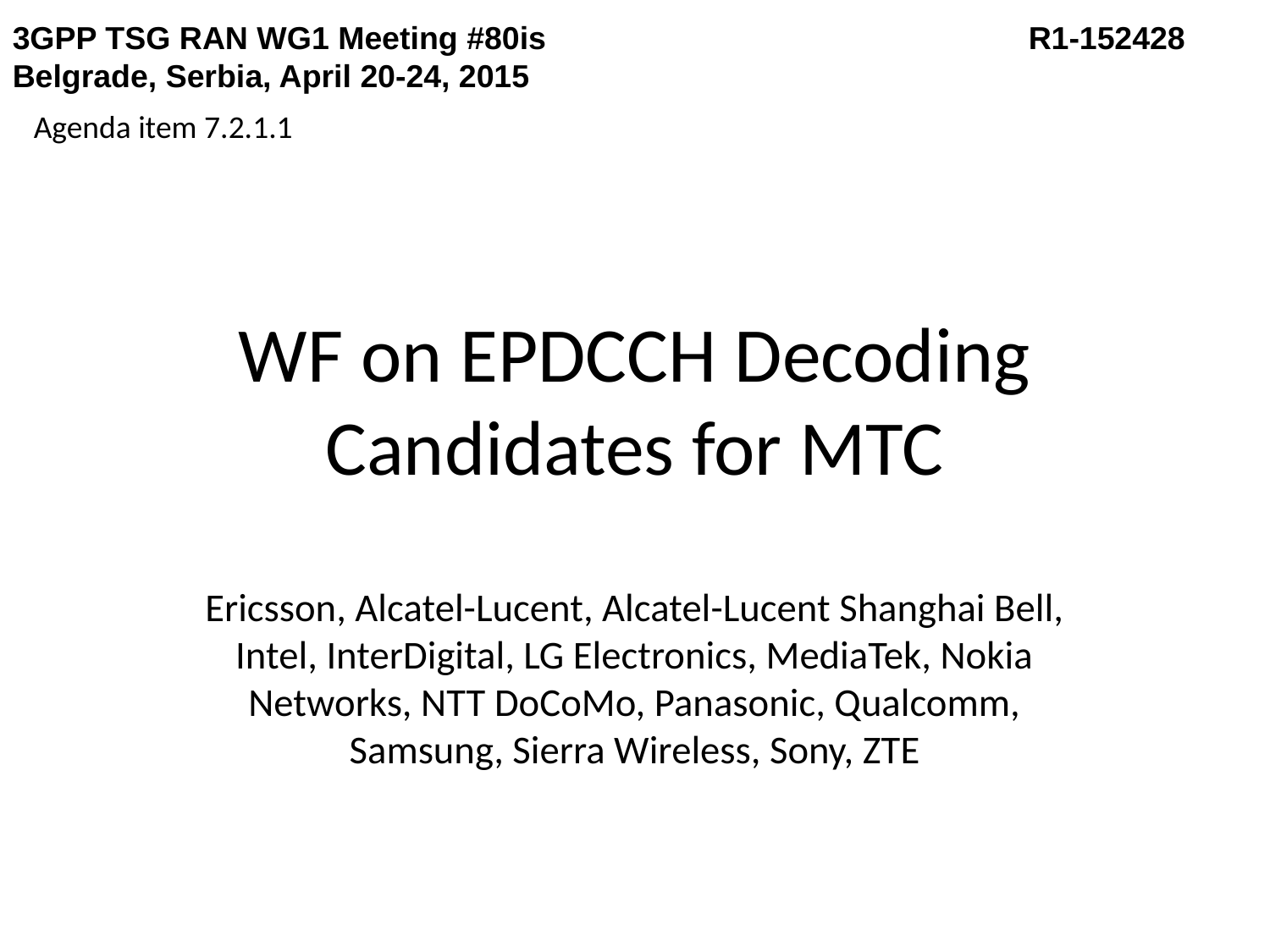

3GPP TSG RAN WG1 Meeting #80is 				R1-152428
Belgrade, Serbia, April 20-24, 2015
Agenda item 7.2.1.1
# WF on EPDCCH Decoding Candidates for MTC
Ericsson, Alcatel-Lucent, Alcatel-Lucent Shanghai Bell, Intel, InterDigital, LG Electronics, MediaTek, Nokia Networks, NTT DoCoMo, Panasonic, Qualcomm, Samsung, Sierra Wireless, Sony, ZTE